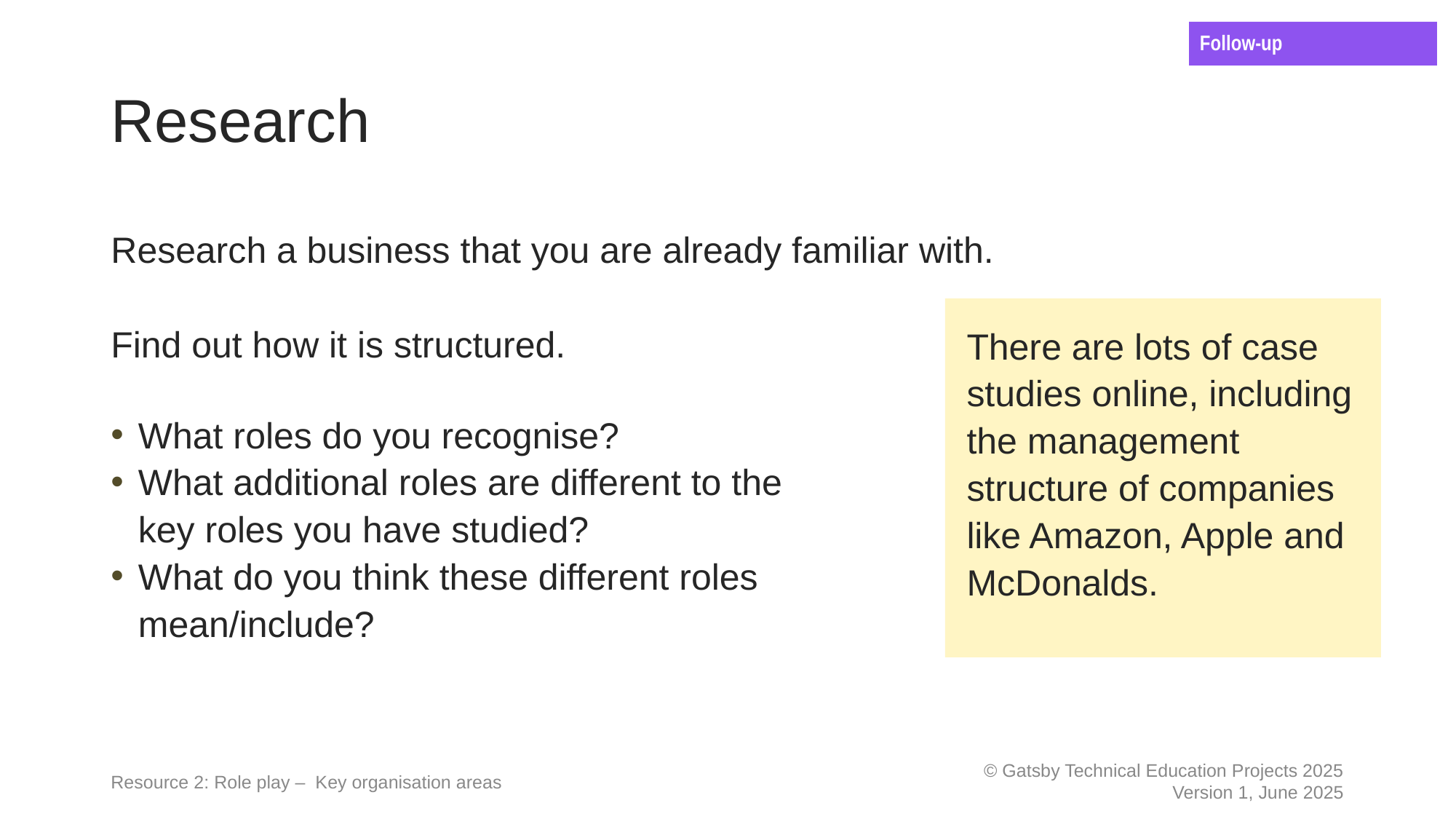

Follow-up
# Research
Research a business that you are already familiar with.
Find out how it is structured.
What roles do you recognise?
What additional roles are different to the
key roles you have studied?
What do you think these different roles
mean/include?
There are lots of case studies online, including the management structure of companies like Amazon, Apple and McDonalds.
Resource 2: Role play –  Key organisation areas